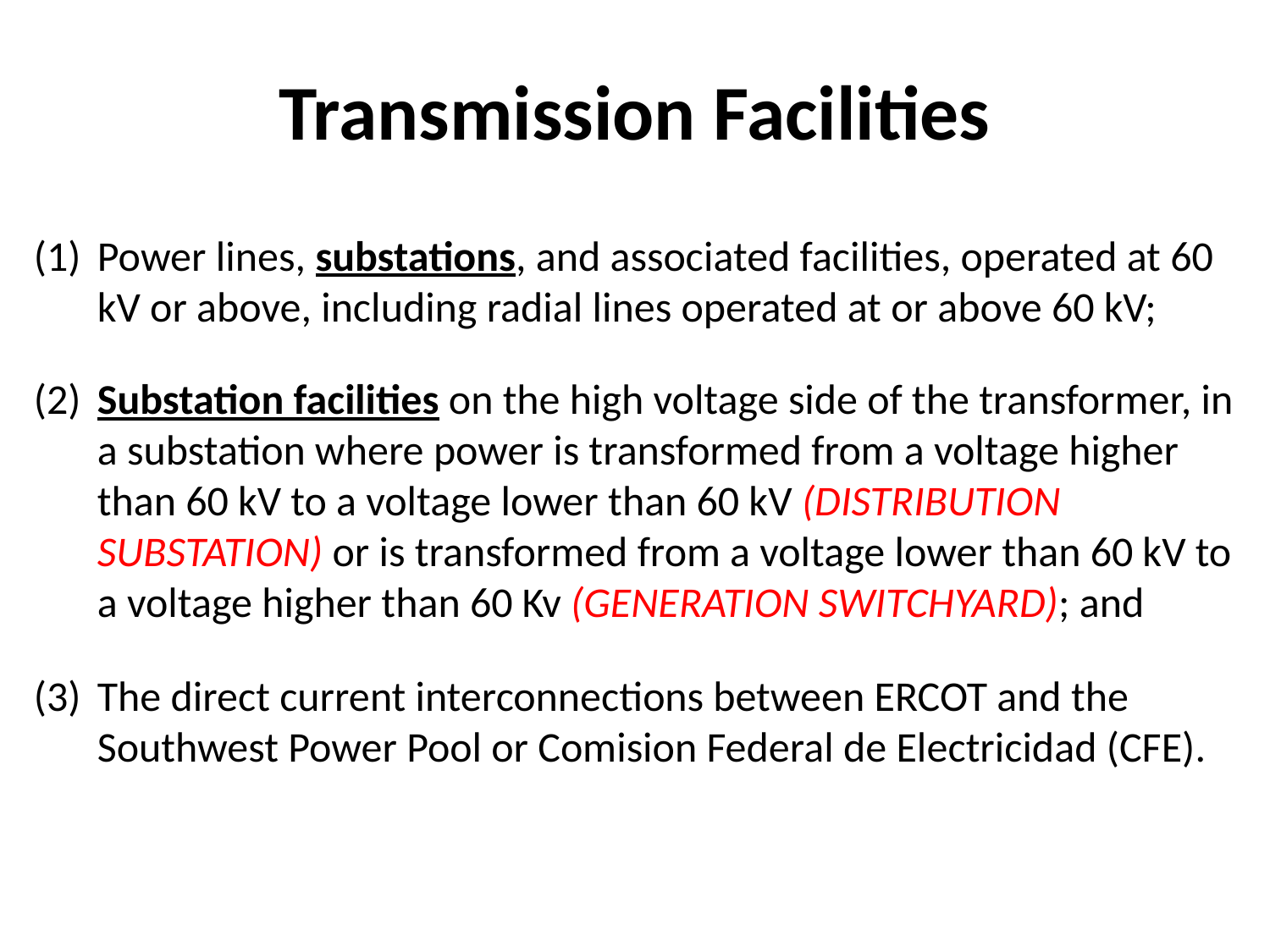

# Transmission Facilities
(1)	Power lines, substations, and associated facilities, operated at 60 kV or above, including radial lines operated at or above 60 kV;
(2)	Substation facilities on the high voltage side of the transformer, in a substation where power is transformed from a voltage higher than 60 kV to a voltage lower than 60 kV (DISTRIBUTION SUBSTATION) or is transformed from a voltage lower than 60 kV to a voltage higher than 60 Kv (GENERATION SWITCHYARD); and
(3)	The direct current interconnections between ERCOT and the Southwest Power Pool or Comision Federal de Electricidad (CFE).